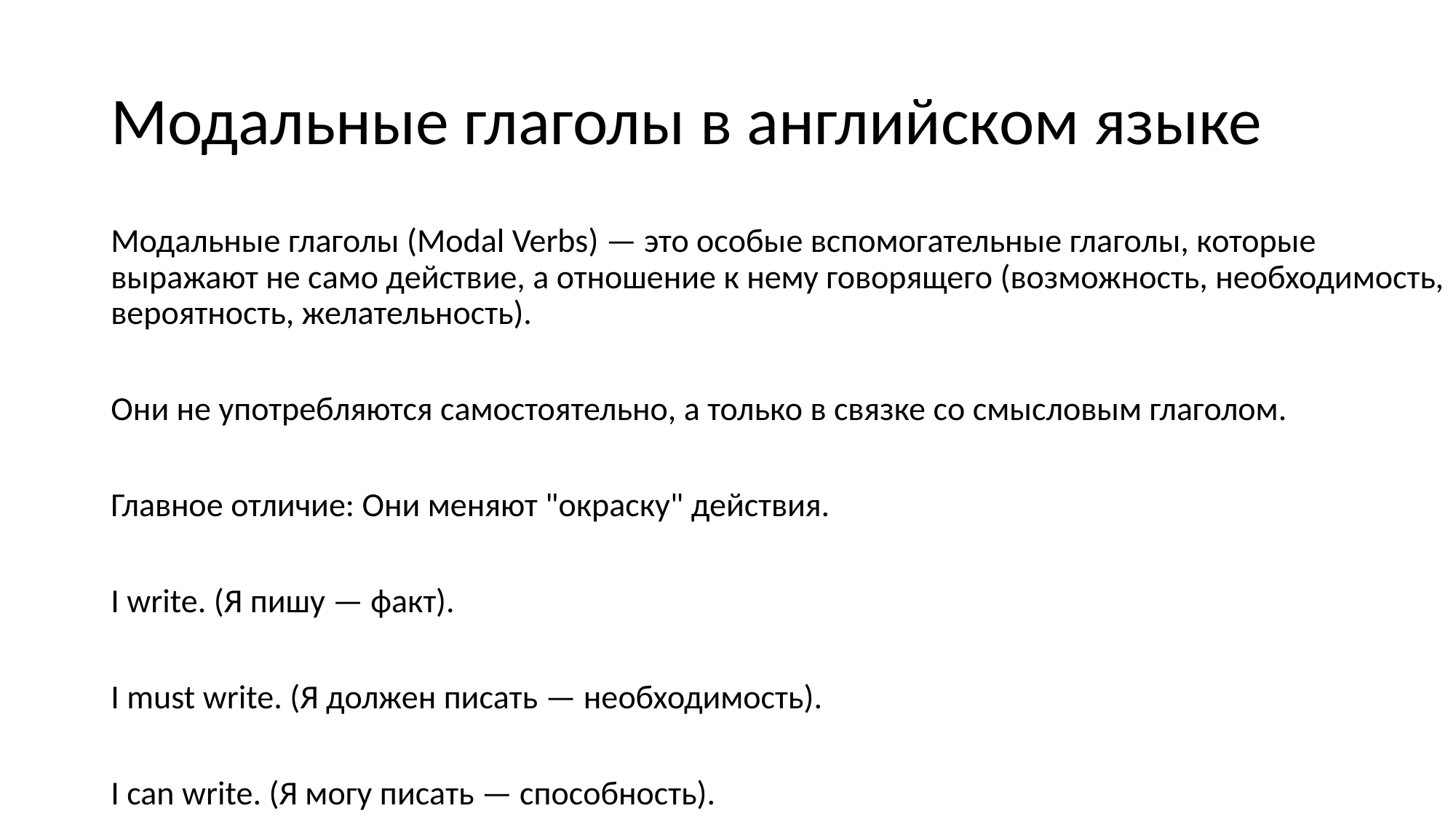

# Модальные глаголы в английском языке
Модальные глаголы (Modal Verbs) — это особые вспомогательные глаголы, которые выражают не само действие, а отношение к нему говорящего (возможность, необходимость, вероятность, желательность).

Они не употребляются самостоятельно, а только в связке со смысловым глаголом.

Главное отличие: Они меняют "окраску" действия.

I write. (Я пишу — факт).

I must write. (Я должен писать — необходимость).

I can write. (Я могу писать — способность).